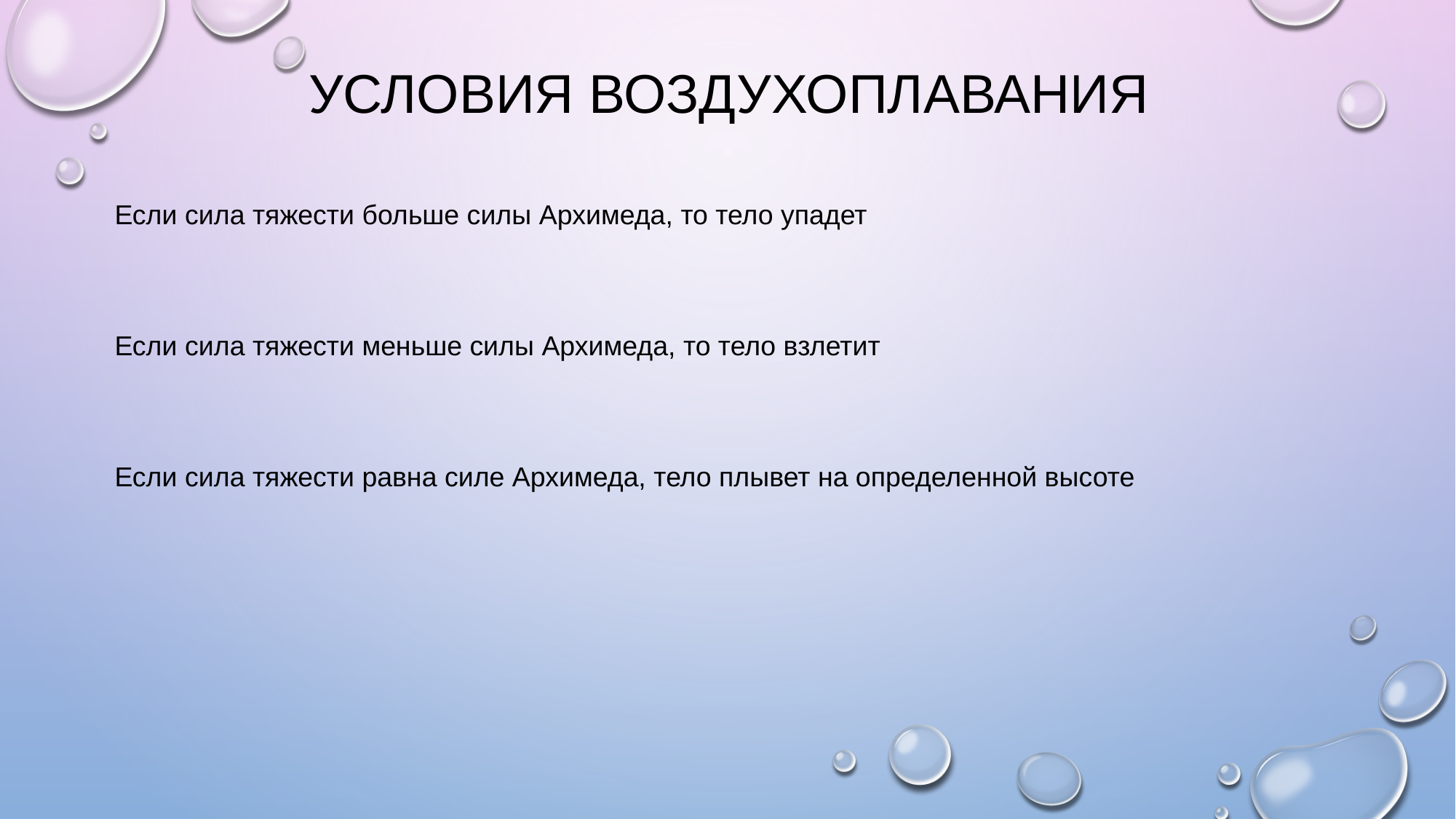

# Условия воздухоплавания
Если сила тяжести больше силы Архимеда, то тело упадет

Если сила тяжести меньше силы Архимеда, то тело взлетит

Если сила тяжести равна силе Архимеда, тело плывет на определенной высоте